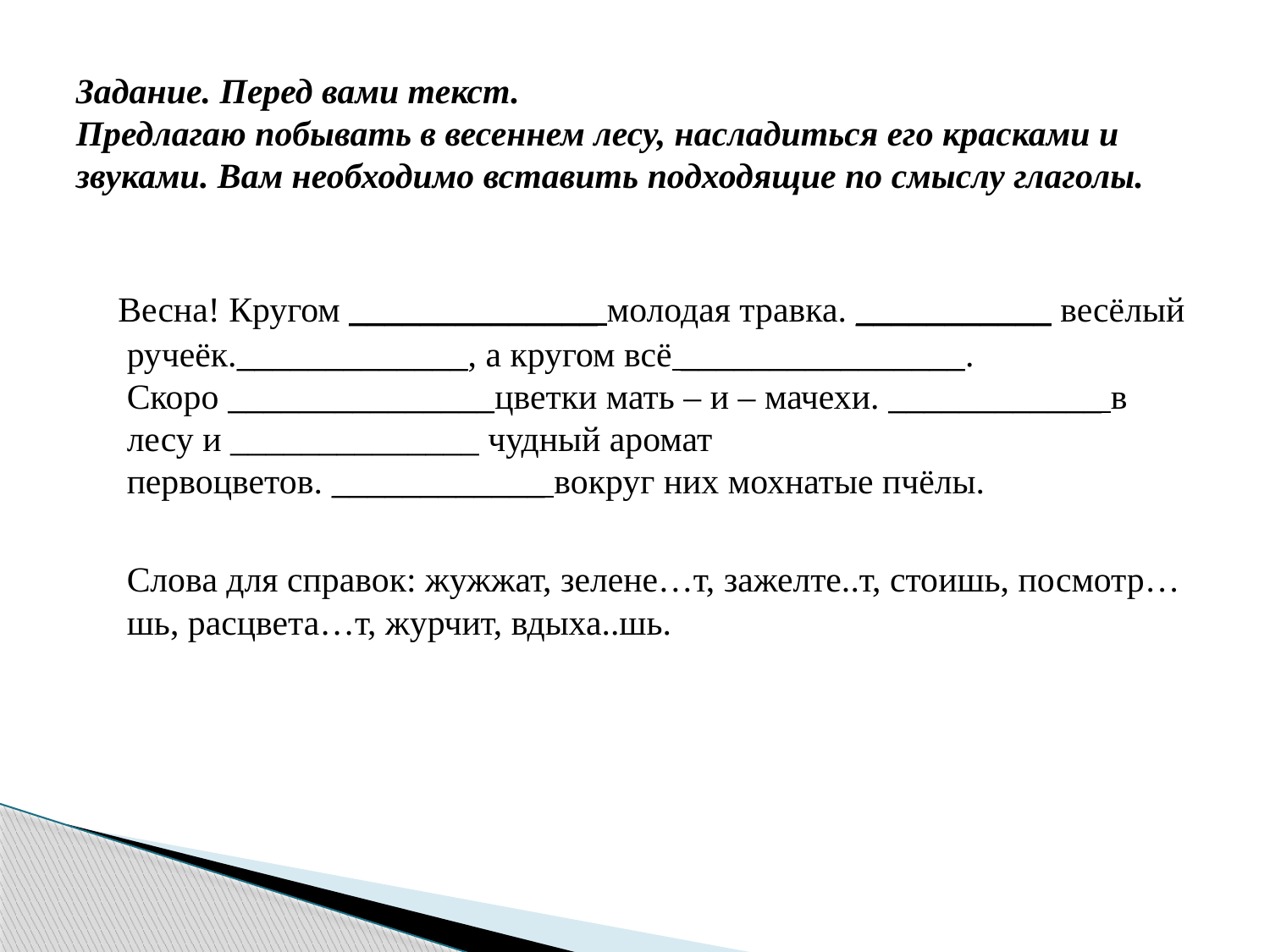

# Задание. Перед вами текст.  Предлагаю побывать в весеннем лесу, насладиться его красками и звуками. Вам необходимо вставить подходящие по смыслу глаголы.
  Весна! Кругом ______________ молодая травка. ___________ весёлый ручеёк._____________, а кругом всё ________________. Скоро _______________цветки мать – и – мачехи. ____________ в лесу и ______________ чудный аромат первоцветов. ____________ вокруг них мохнатые пчёлы.

    Слова для справок: жужжат, зелене…т, зажелте..т, стоишь, посмотр…шь, расцвета…т, журчит, вдыха..шь.